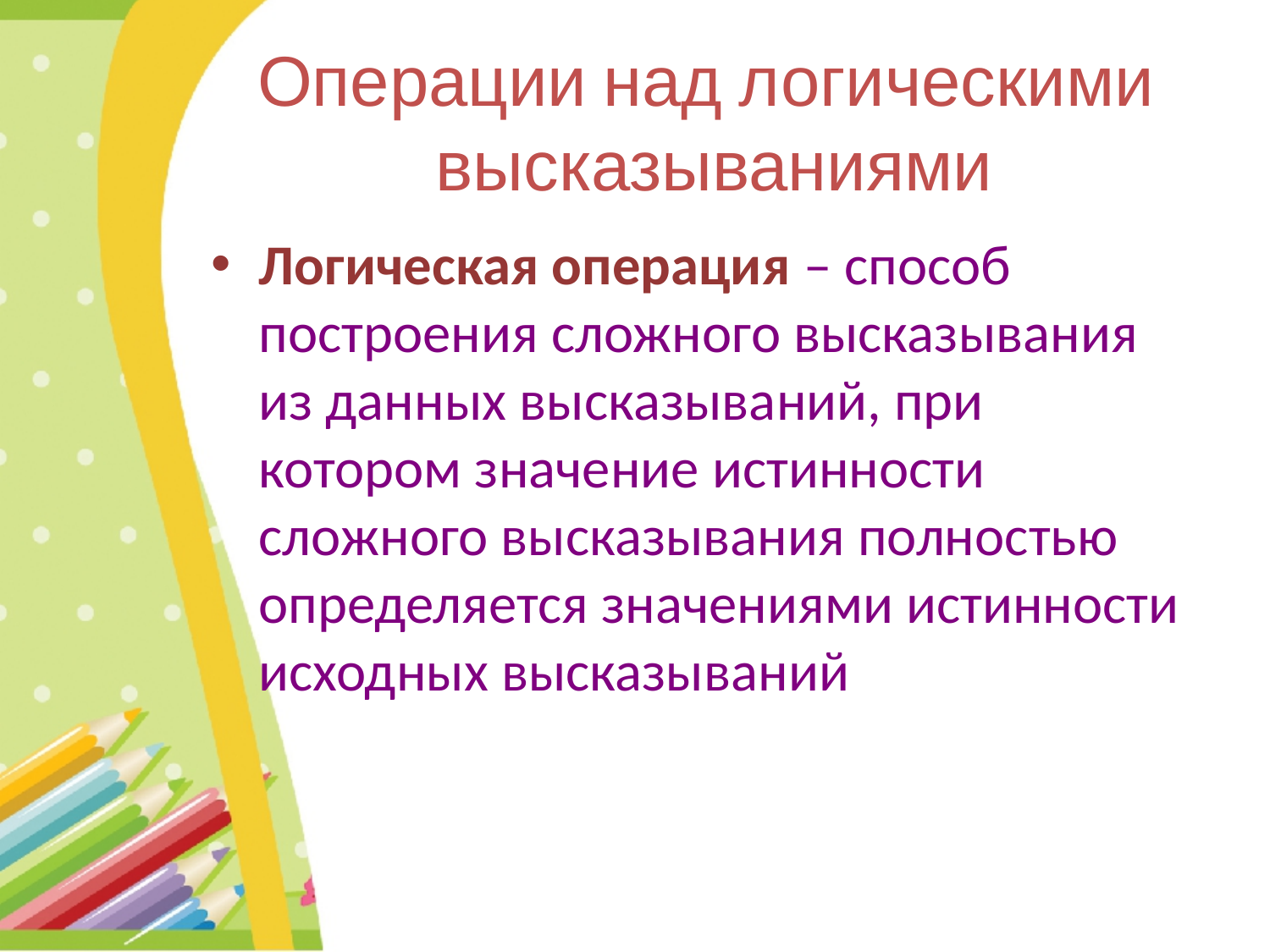

Операции над логическими
высказываниями
Логическая операция – способ построения сложного высказывания из данных высказываний, при котором значение истинности сложного высказывания полностью определяется значениями истинности исходных высказываний